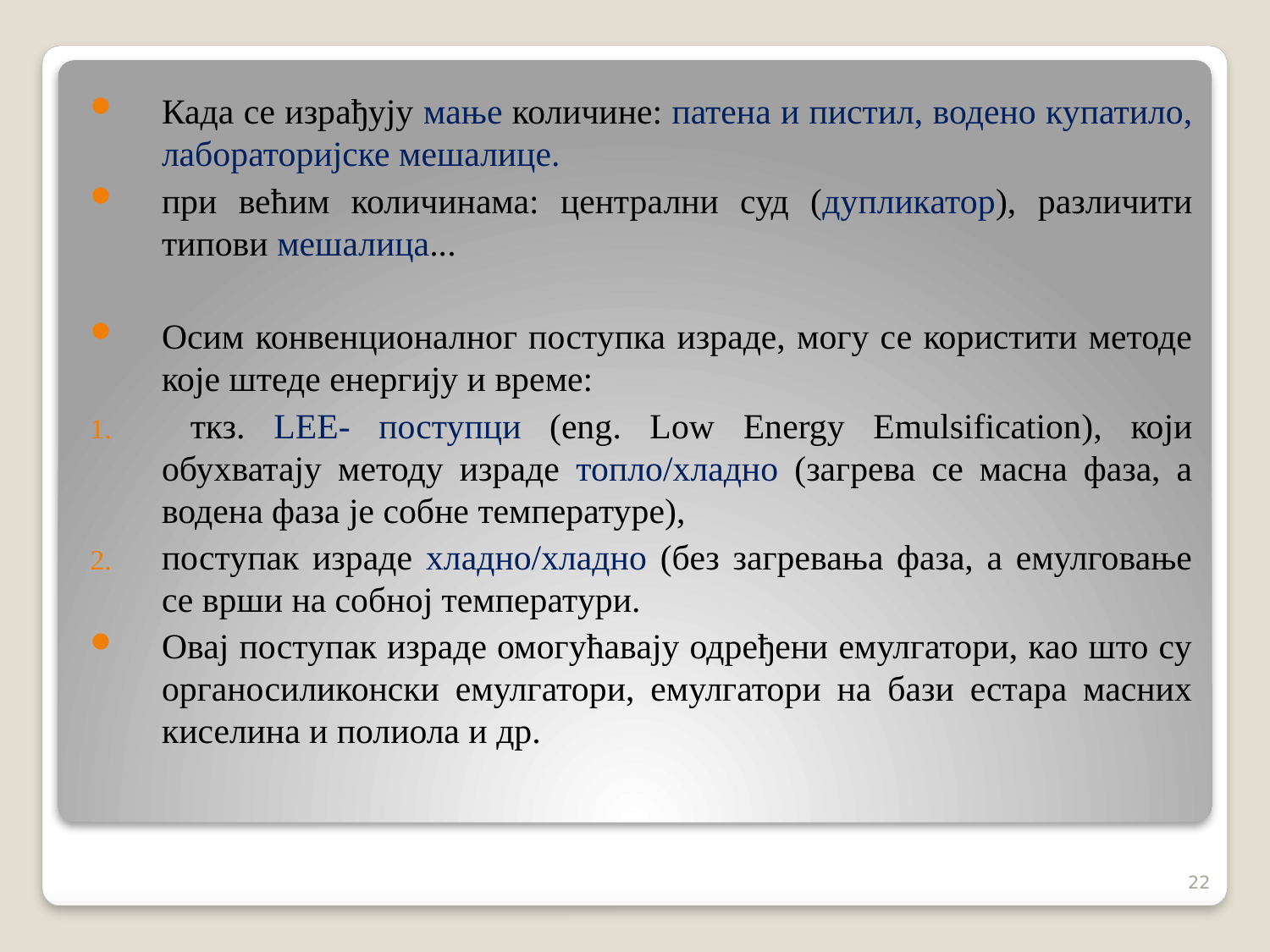

Када се израђују мање количине: патена и пистил, водено купатило, лабораторијске мешалице.
при већим количинама: централни суд (дупликатор), различити типови мешалица...

Осим конвенционалног поступка израде, могу се користити методе које штеде енергију и време:
 ткз. LEE- поступци (eng. Low Energy Emulsification), који обухватају методу израде топло/хладно (загрева се масна фаза, а водена фаза је собне температуре),
поступак израде хладно/хладно (без загревања фаза, а емулговање се врши на собној температури.
Овај поступак израде омогућавају одређени емулгатори, као што су органосиликонски емулгатори, емулгатори на бази естара масних киселина и полиола и др.

22